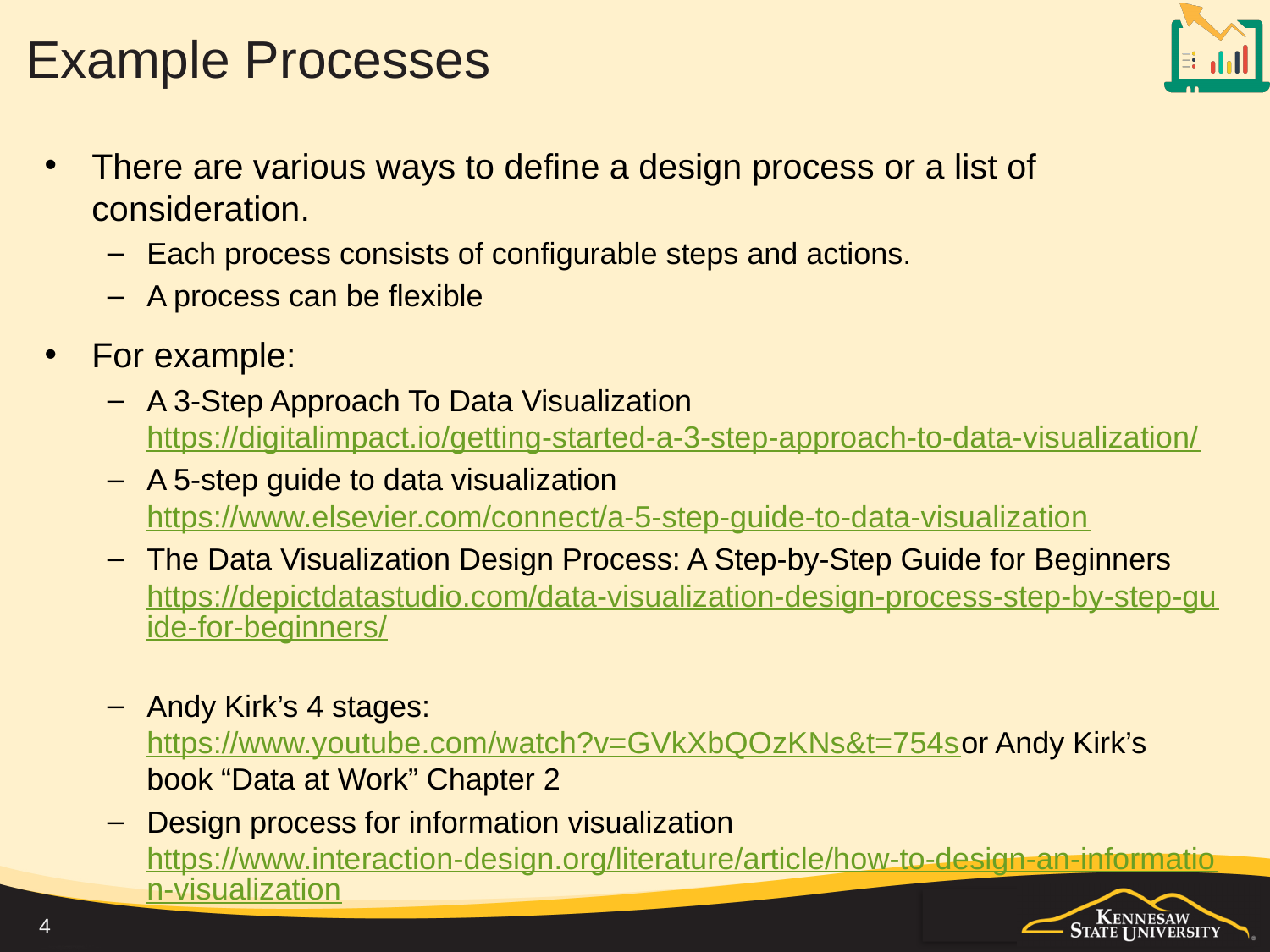

# Example Processes
There are various ways to define a design process or a list of consideration.
Each process consists of configurable steps and actions.
A process can be flexible
For example:
A 3-Step Approach To Data Visualization https://digitalimpact.io/getting-started-a-3-step-approach-to-data-visualization/
A 5-step guide to data visualization https://www.elsevier.com/connect/a-5-step-guide-to-data-visualization
The Data Visualization Design Process: A Step-by-Step Guide for Beginners https://depictdatastudio.com/data-visualization-design-process-step-by-step-guide-for-beginners/
Andy Kirk’s 4 stages: https://www.youtube.com/watch?v=GVkXbQOzKNs&t=754s or Andy Kirk’s book “Data at Work” Chapter 2
Design process for information visualization https://www.interaction-design.org/literature/article/how-to-design-an-information-visualization

4